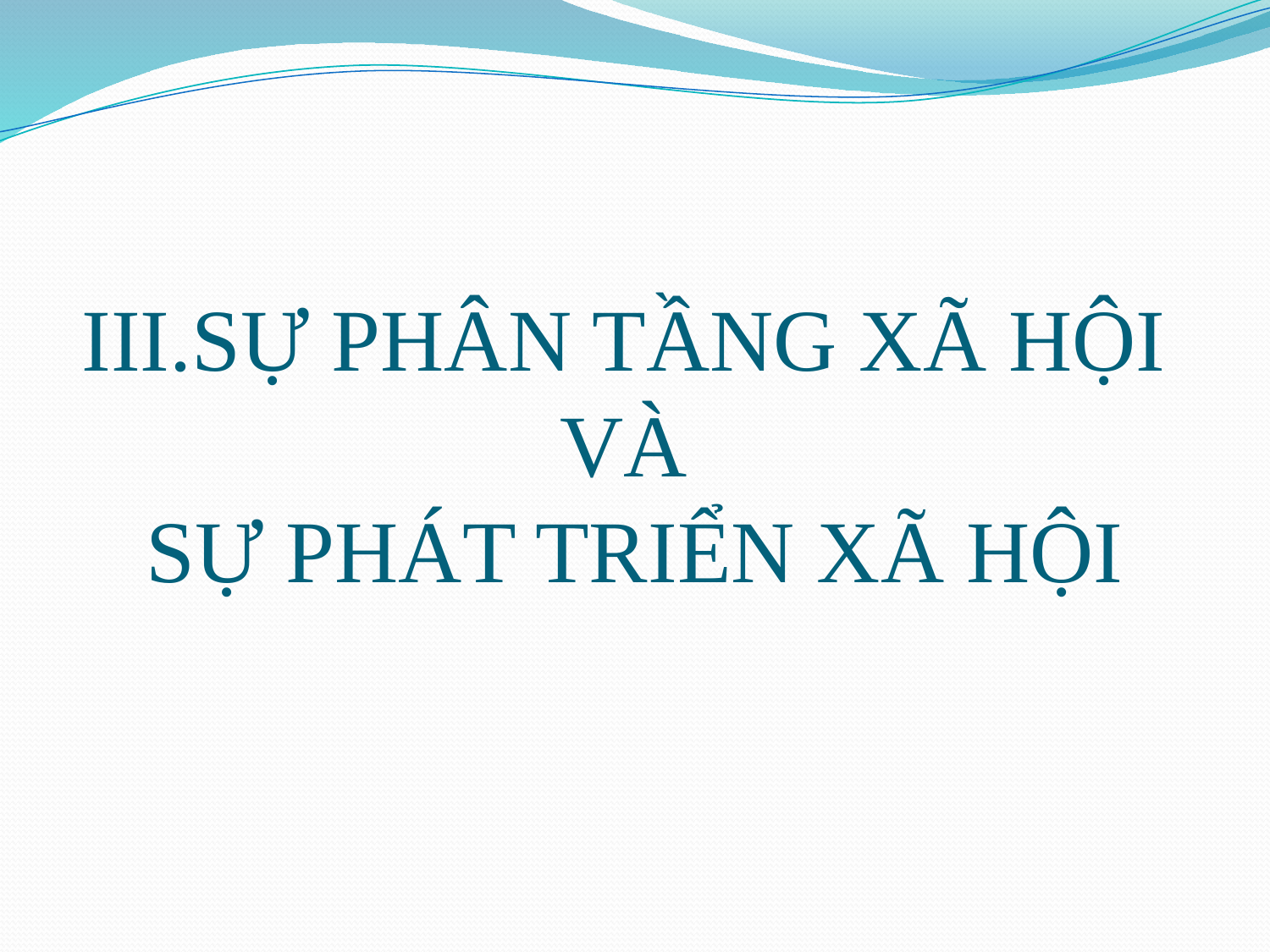

# III.SỰ PHÂN TẦNG XÃ HỘI VÀ SỰ PHÁT TRIỂN XÃ HỘI